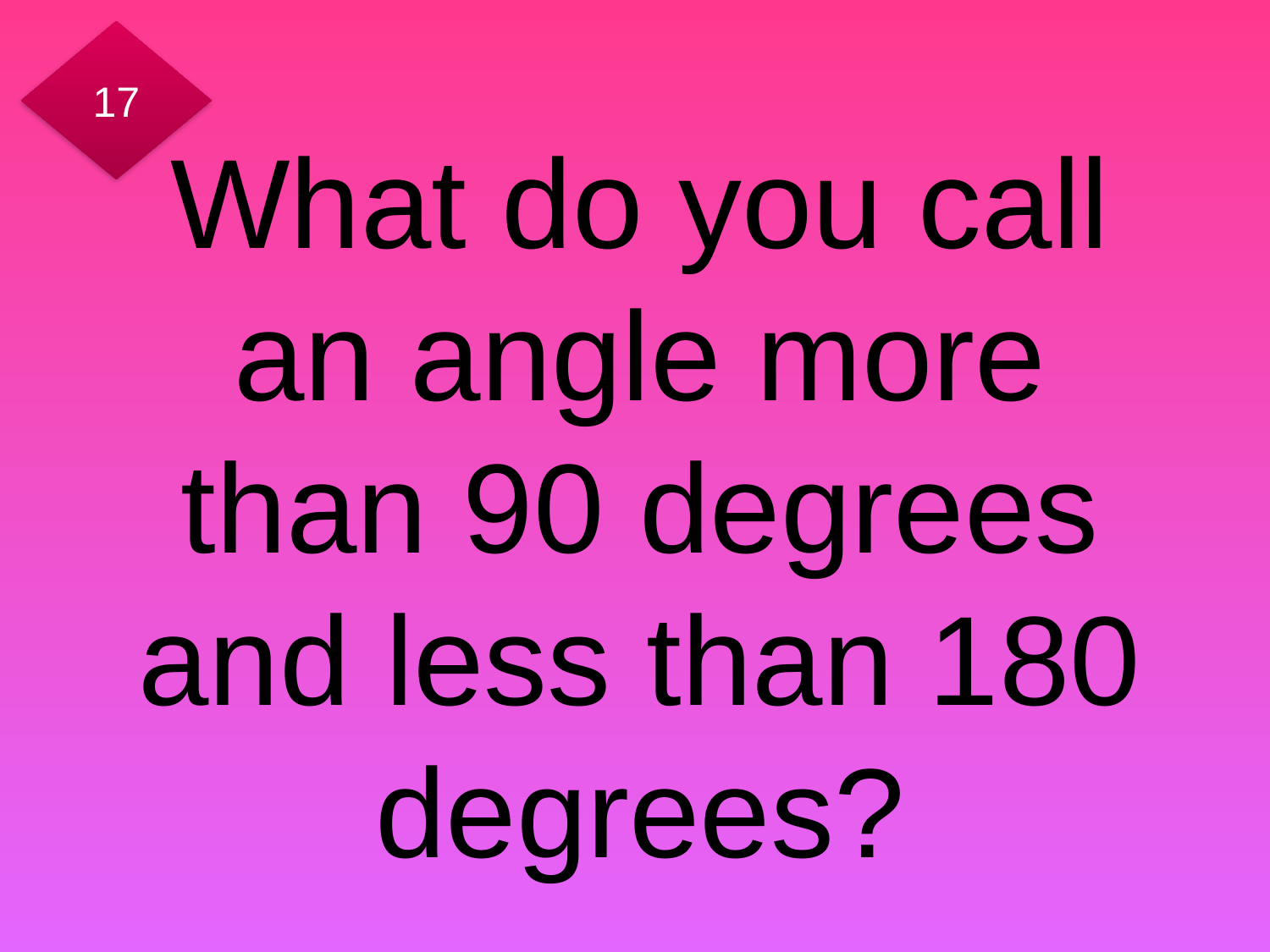

17
# What do you call an angle more than 90 degrees and less than 180 degrees?